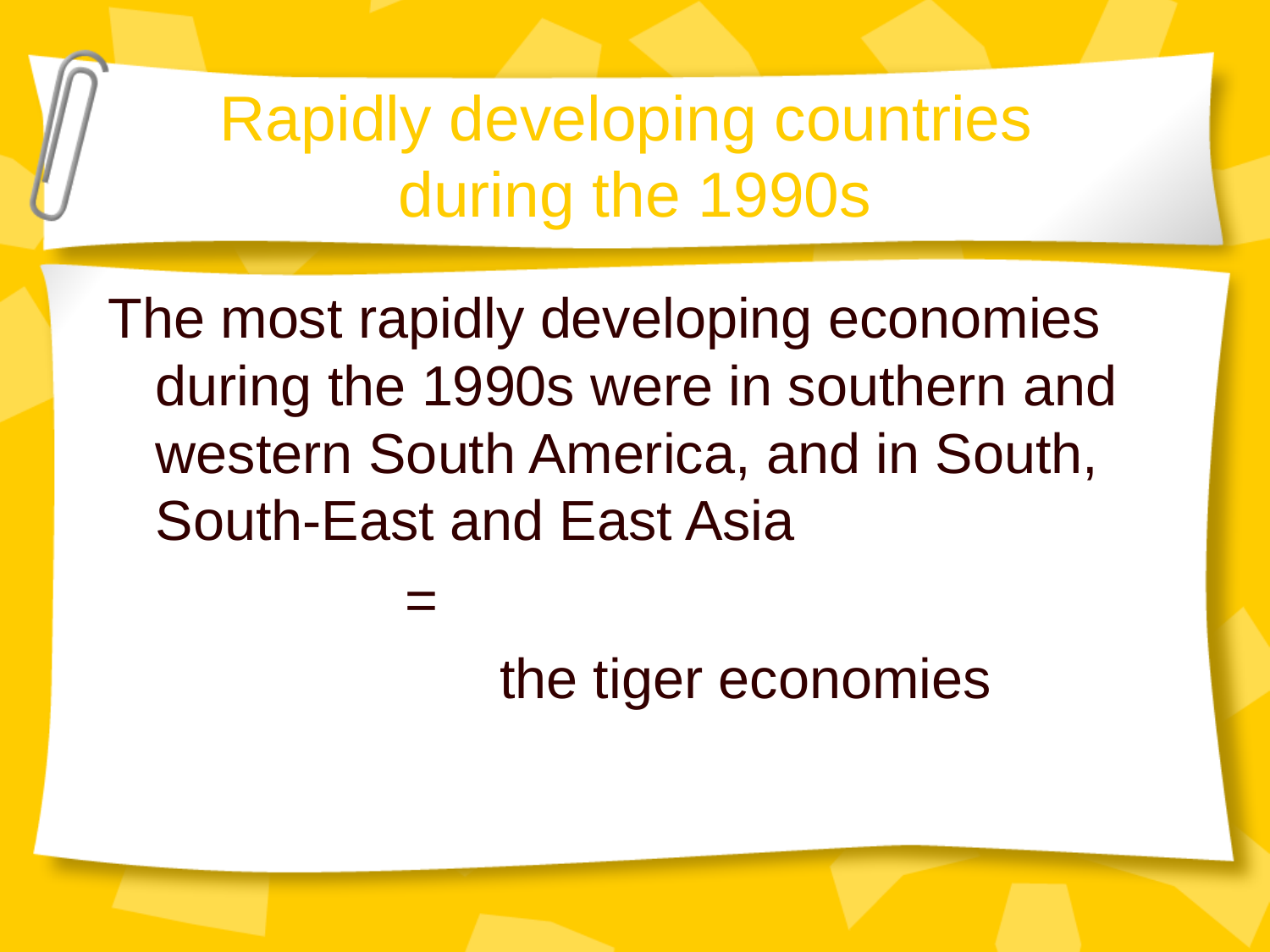

# Rapidly developing countries during the 1990s
The most rapidly developing economies during the 1990s were in southern and western South America, and in South, South-East and East Asia
                   =
                         the tiger economies